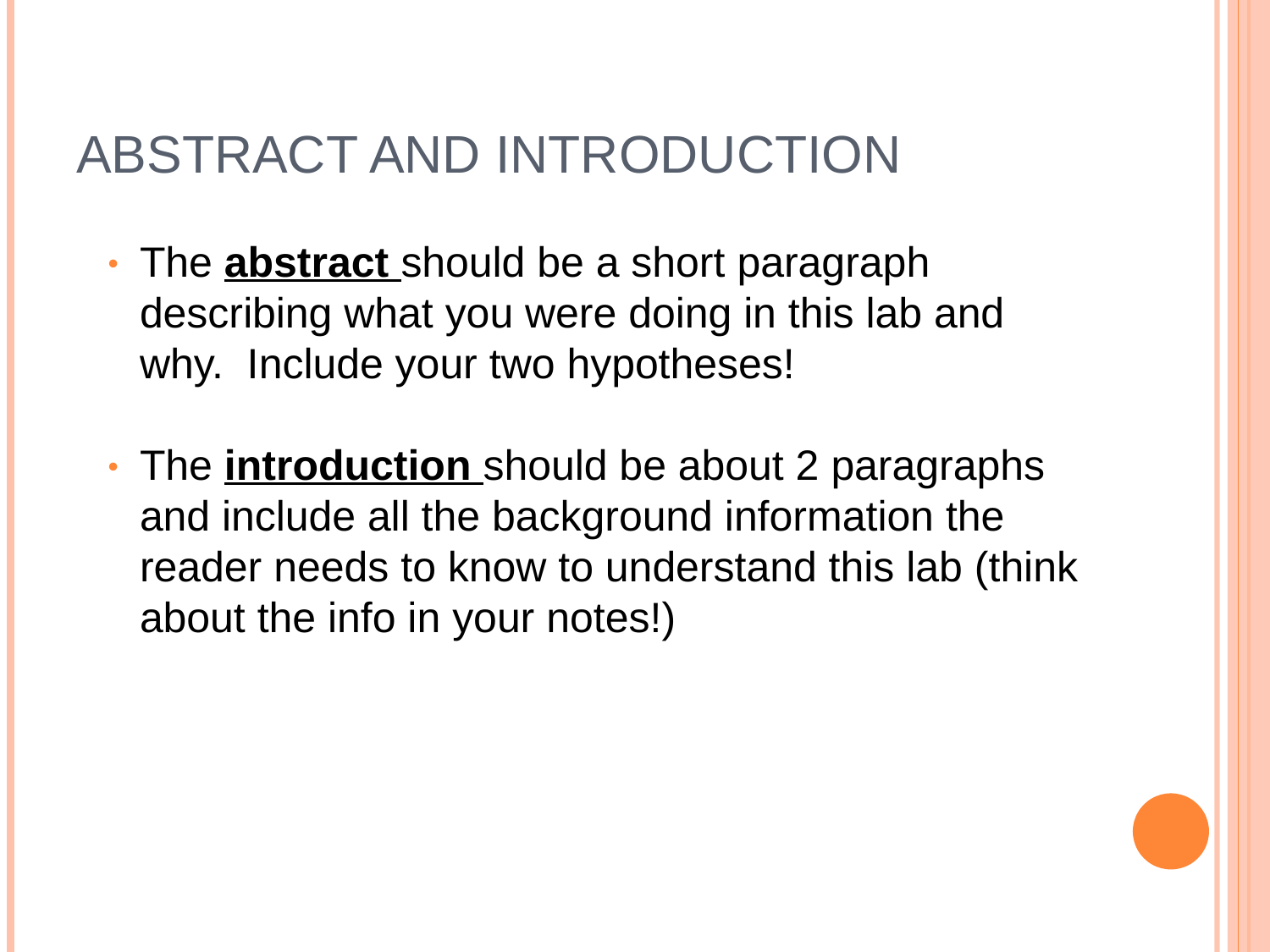

# Abstract and Introduction
The abstract should be a short paragraph describing what you were doing in this lab and why.  Include your two hypotheses!

The introduction should be about 2 paragraphs and include all the background information the reader needs to know to understand this lab (think about the info in your notes!)